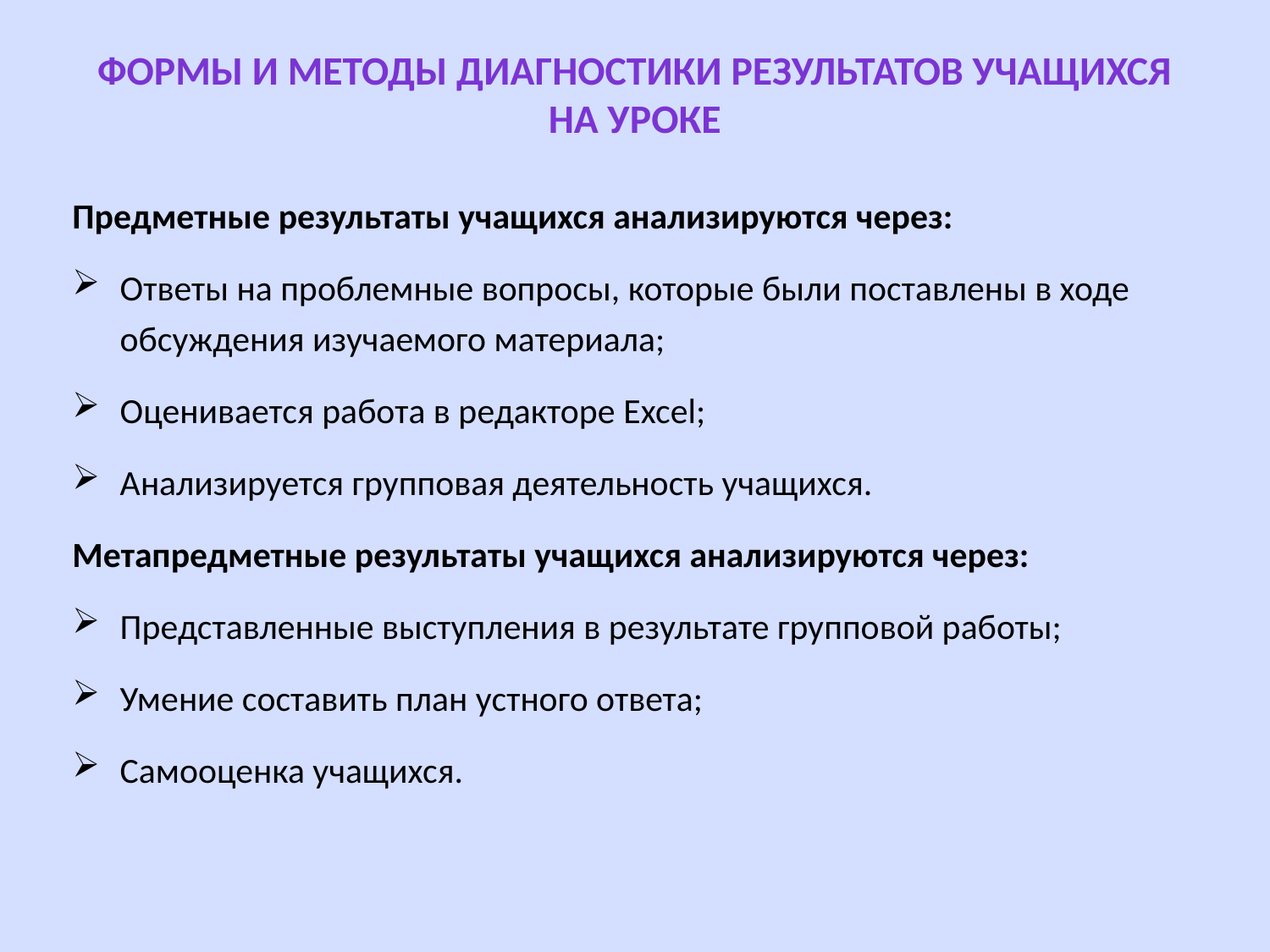

# Формы и методы диагностики результатов учащихся на уроке
Предметные результаты учащихся анализируются через:
Ответы на проблемные вопросы, которые были поставлены в ходе обсуждения изучаемого материала;
Оценивается работа в редакторе Excel;
Анализируется групповая деятельность учащихся.
Метапредметные результаты учащихся анализируются через:
Представленные выступления в результате групповой работы;
Умение составить план устного ответа;
Самооценка учащихся.